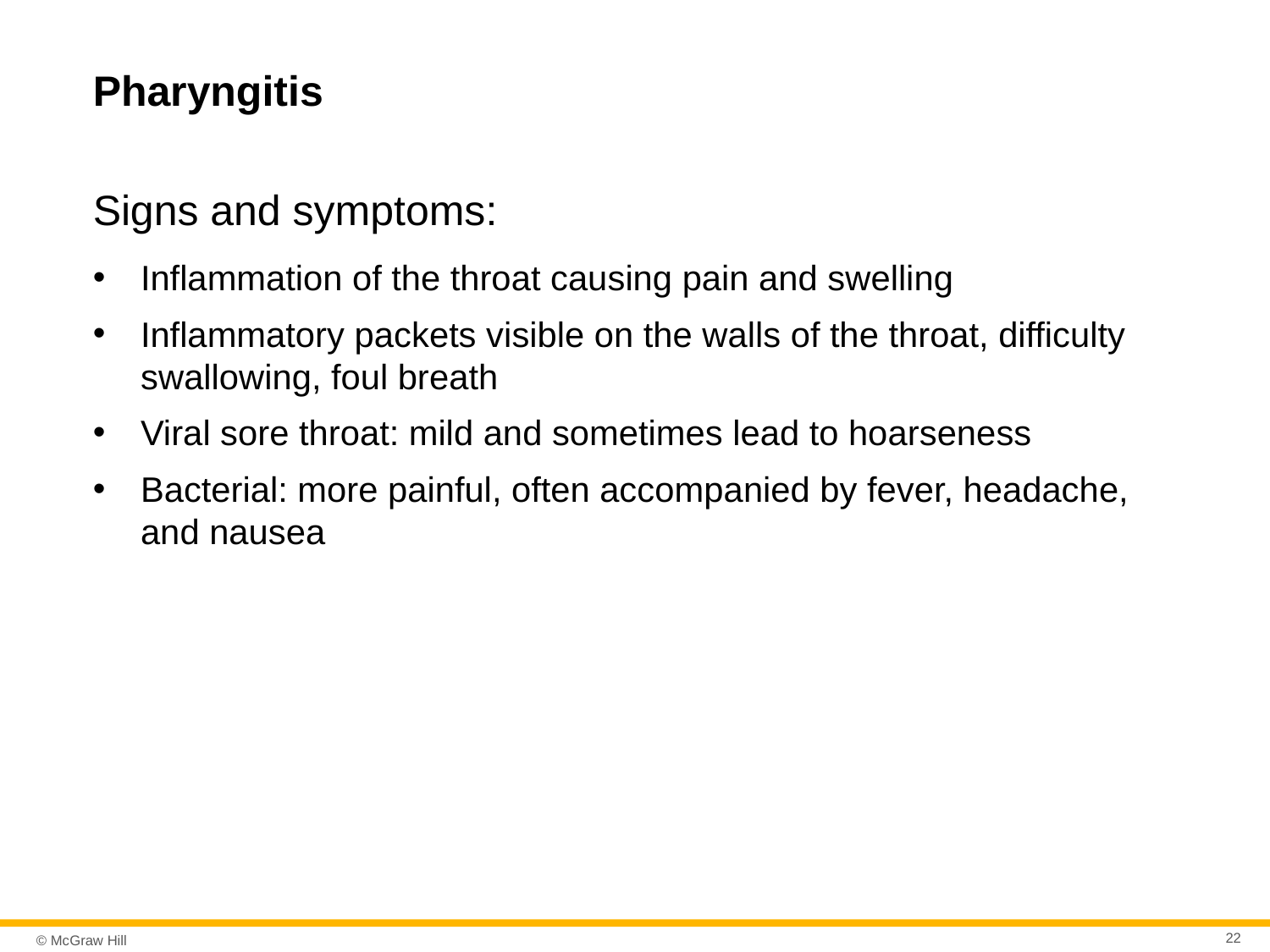

# Pharyngitis
Signs and symptoms:
Inflammation of the throat causing pain and swelling
Inflammatory packets visible on the walls of the throat, difficulty swallowing, foul breath
Viral sore throat: mild and sometimes lead to hoarseness
Bacterial: more painful, often accompanied by fever, headache, and nausea